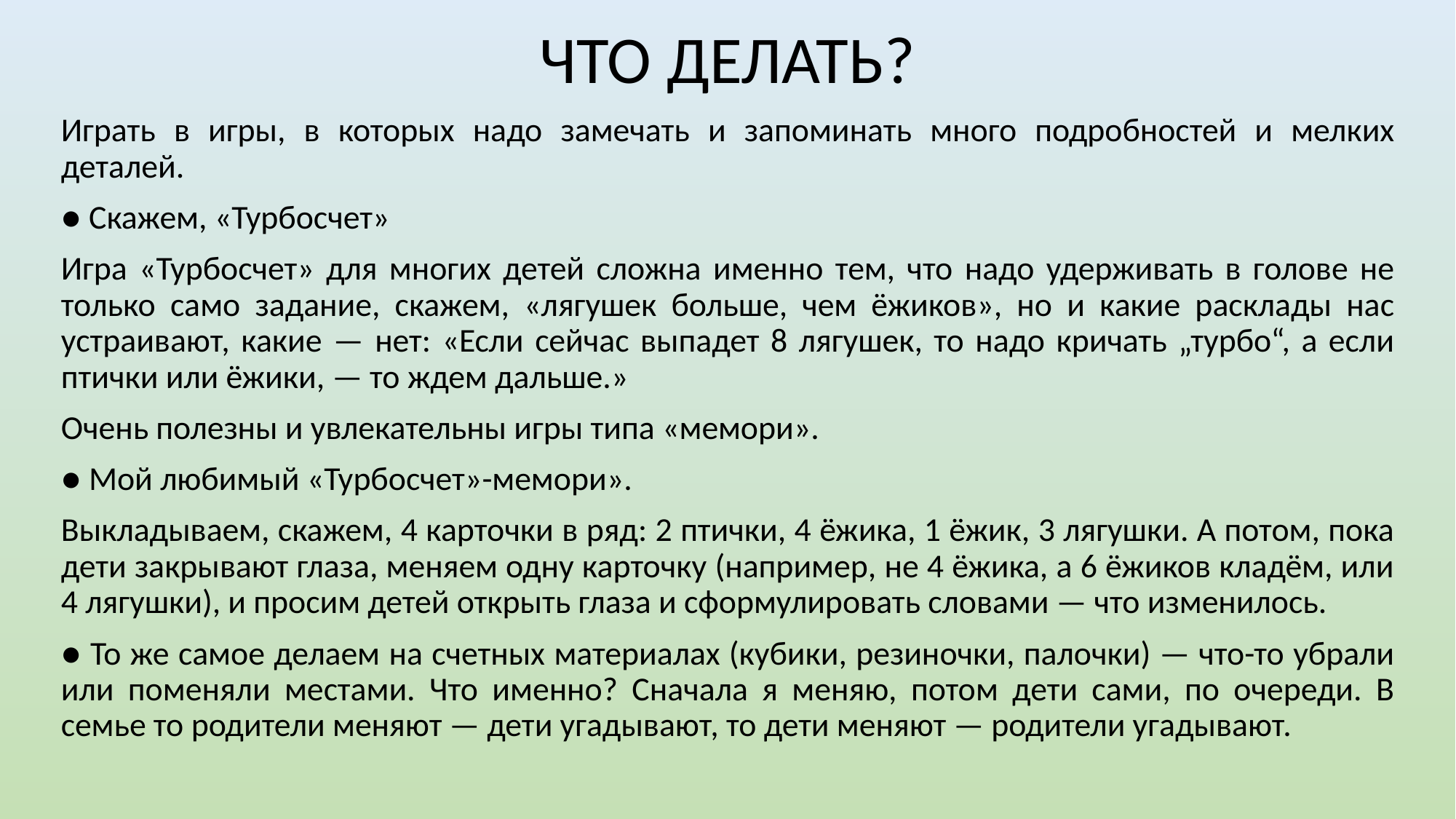

# ЧТО ДЕЛАТЬ?
Играть в игры, в которых надо замечать и запоминать много подробностей и мелких деталей.
● Скажем, «Турбосчет»
Игра «Турбосчет» для многих детей сложна именно тем, что надо удерживать в голове не только само задание, скажем, «лягушек больше, чем ёжиков», но и какие расклады нас устраивают, какие — нет: «Если сейчас выпадет 8 лягушек, то надо кричать „турбо“, а если птички или ёжики, — то ждем дальше.»
Очень полезны и увлекательны игры типа «мемори».
● Мой любимый «Турбосчет»-мемори».
Выкладываем, скажем, 4 карточки в ряд: 2 птички, 4 ёжика, 1 ёжик, 3 лягушки. А потом, пока дети закрывают глаза, меняем одну карточку (например, не 4 ёжика, а 6 ёжиков кладём, или 4 лягушки), и просим детей открыть глаза и сформулировать словами — что изменилось.
● То же самое делаем на счетных материалах (кубики, резиночки, палочки) — что-то убрали или поменяли местами. Что именно? Сначала я меняю, потом дети сами, по очереди. В семье то родители меняют — дети угадывают, то дети меняют — родители угадывают.